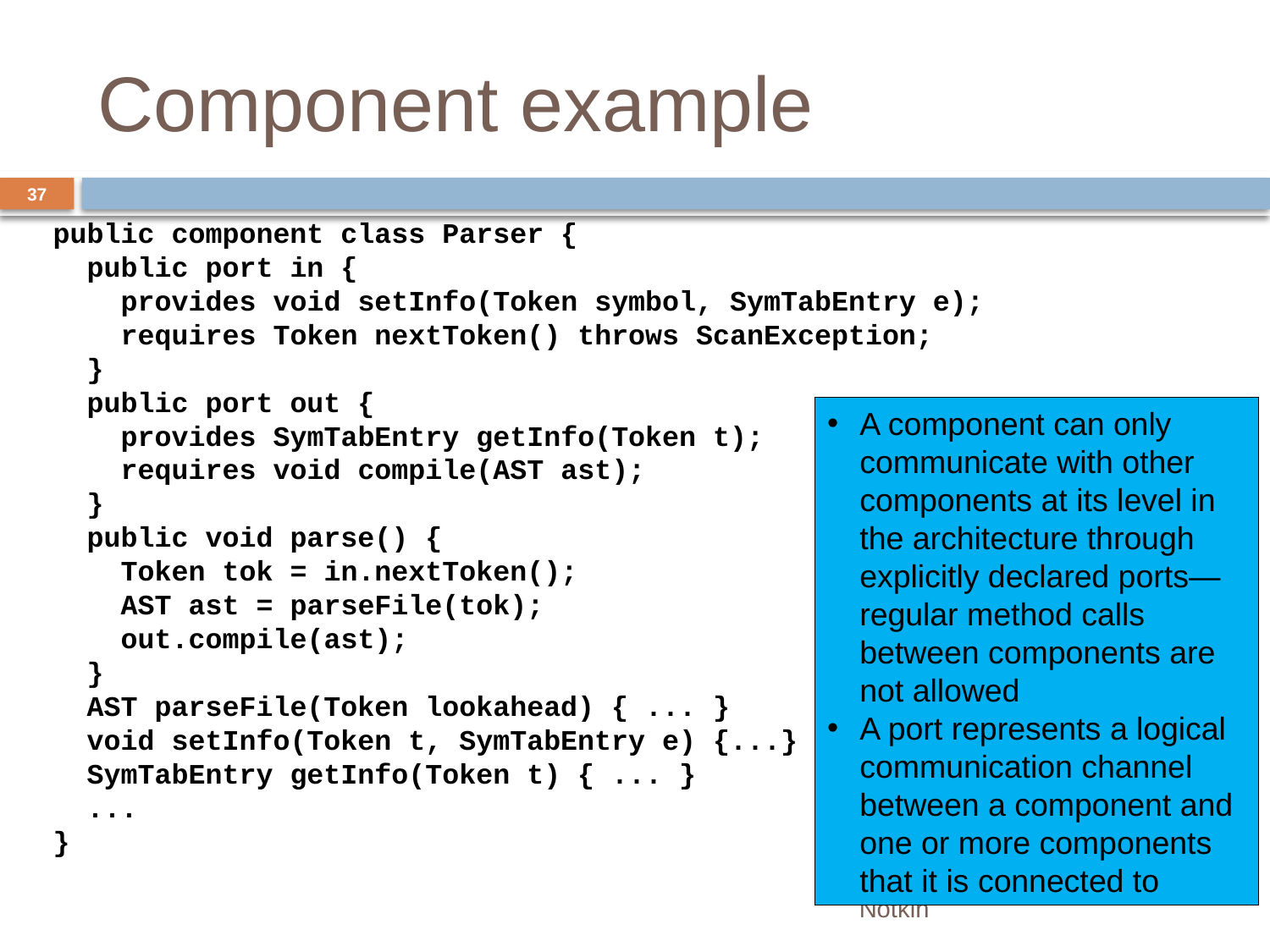

# Component example
37
public component class Parser {
  public port in {
    provides void setInfo(Token symbol, SymTabEntry e);
    requires Token nextToken() throws ScanException;
  }
  public port out {
    provides SymTabEntry getInfo(Token t);
    requires void compile(AST ast);
  }
  public void parse() {
    Token tok = in.nextToken();
    AST ast = parseFile(tok);
    out.compile(ast);
  }
  AST parseFile(Token lookahead) { ... }
  void setInfo(Token t, SymTabEntry e) {...}
  SymTabEntry getInfo(Token t) { ... }
  ...
}
A component can only communicate with other components at its level in the architecture through explicitly declared ports—regular method calls between components are not allowed
A port represents a logical communication channel between a component and one or more components that it is connected to
503 11sp © UW CSE  • D. Notkin